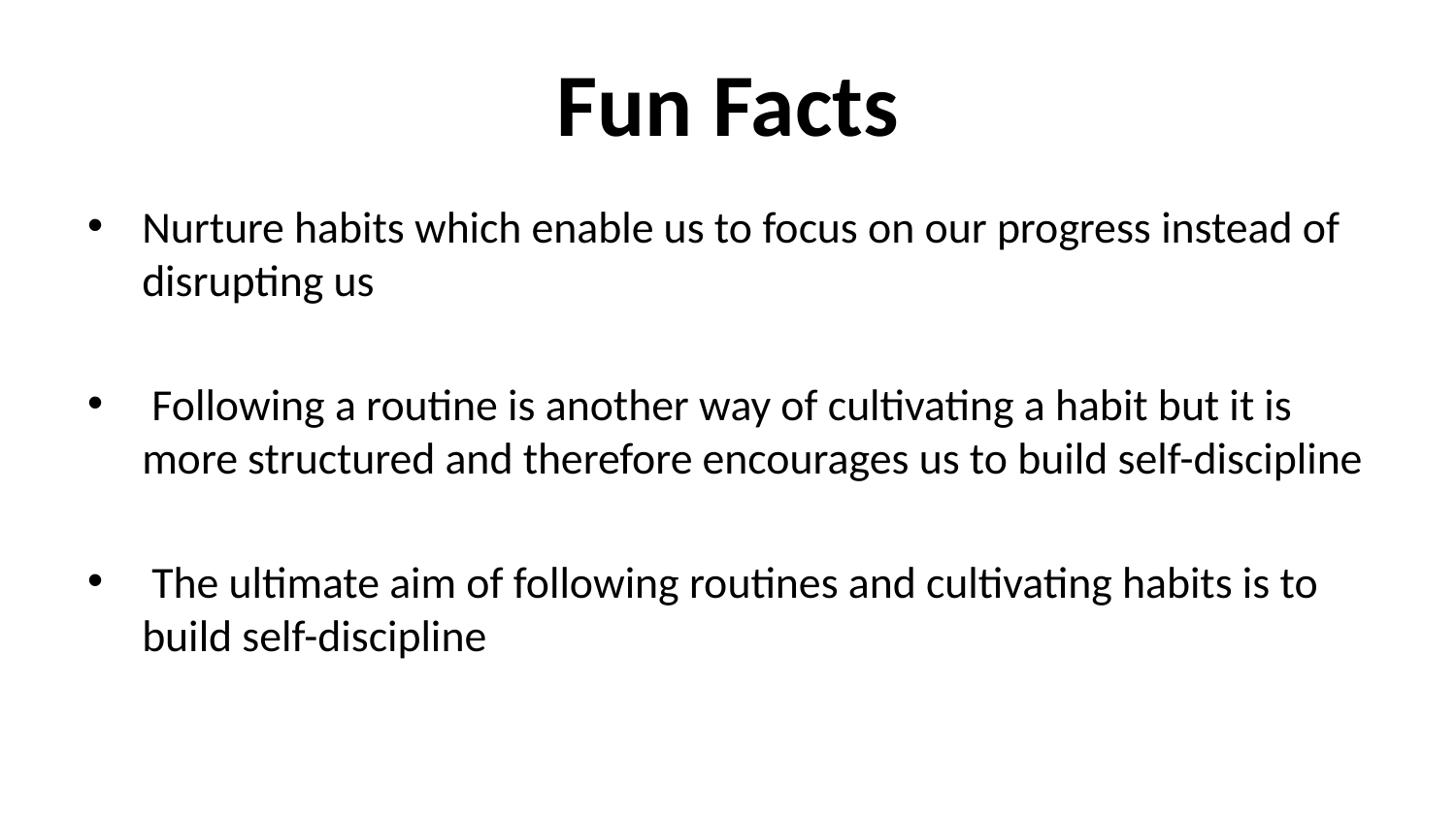

# Fun Facts
Nurture habits which enable us to focus on our progress instead of disrupting us

 Following a routine is another way of cultivating a habit but it is more structured and therefore encourages us to build self-discipline

 The ultimate aim of following routines and cultivating habits is to build self-discipline